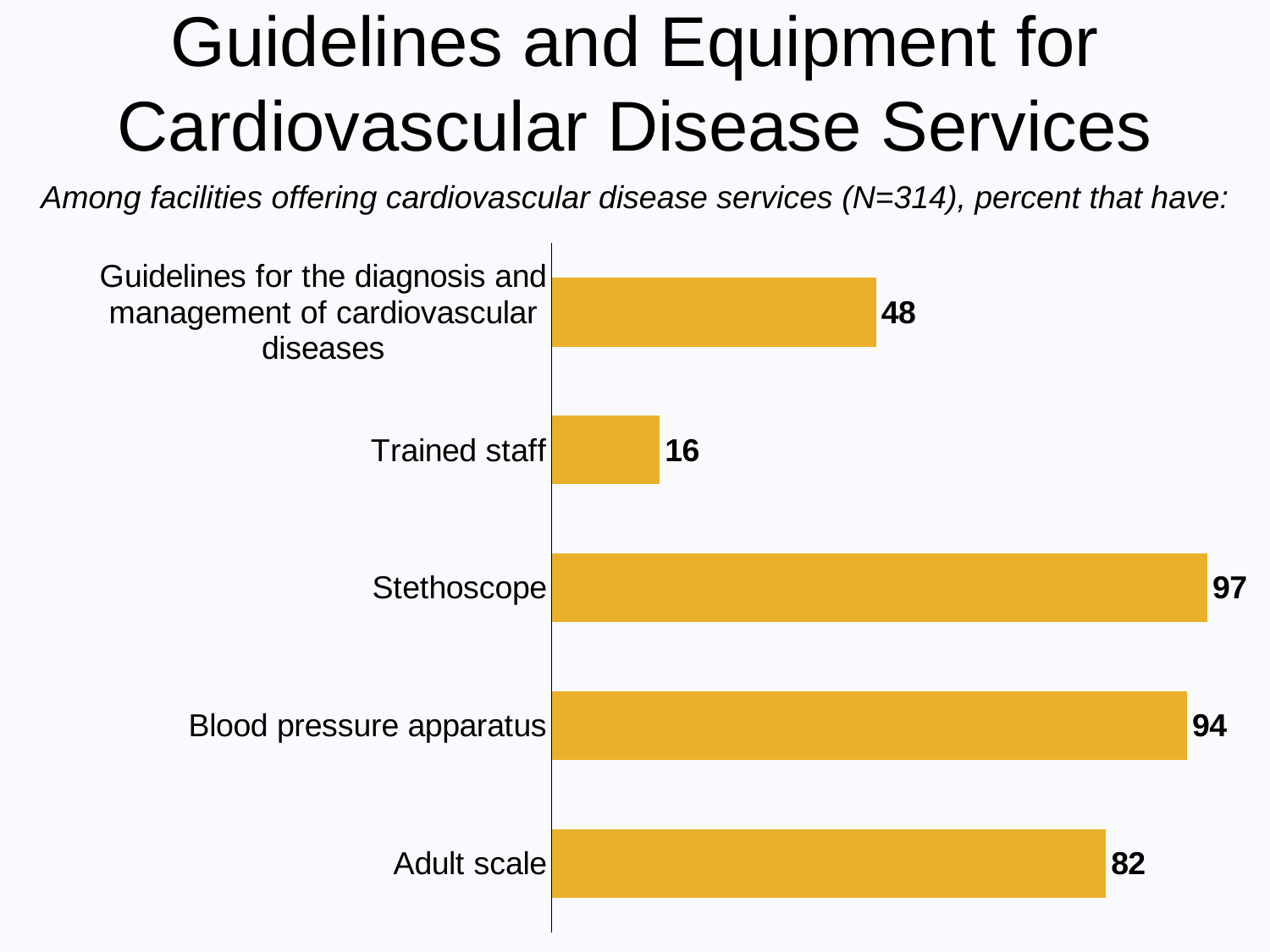

Guidelines and Equipment for Cardiovascular Disease Services
Among facilities offering cardiovascular disease services (N=314), percent that have:

### Chart

| Category | Column1 |
|---|---|
| Adult scale | 82.0 |
| Blood pressure apparatus | 94.0 |
| Stethoscope | 97.0 |
| Trained staff | 16.0 |
| Guidelines for the diagnosis and management of cardiovascular diseases | 48.0 |